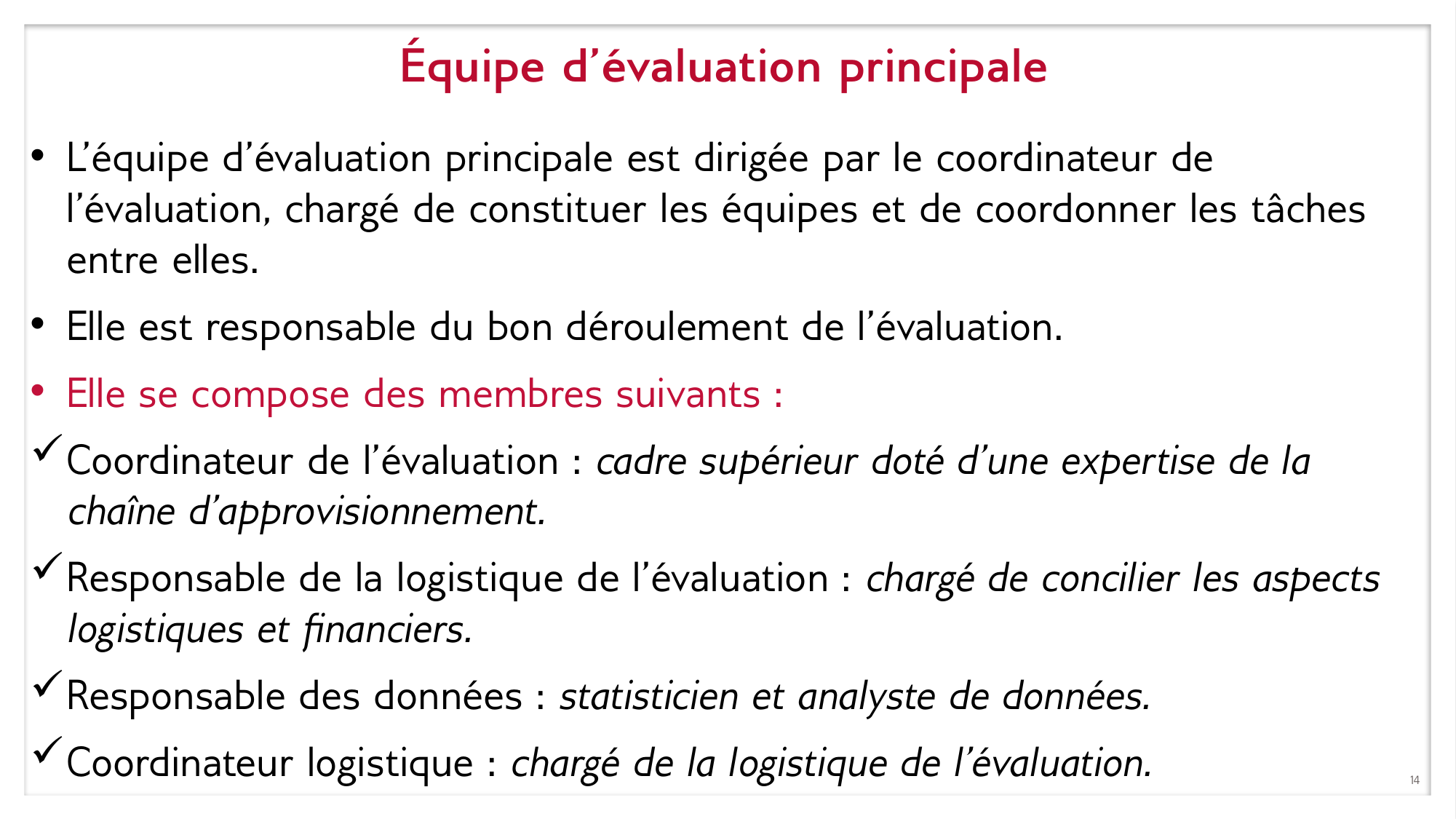

# Équipe d’évaluation principale
L’équipe d’évaluation principale est dirigée par le coordinateur de l’évaluation, chargé de constituer les équipes et de coordonner les tâches entre elles.
Elle est responsable du bon déroulement de l’évaluation.
Elle se compose des membres suivants :
Coordinateur de l’évaluation : cadre supérieur doté d’une expertise de la chaîne d’approvisionnement.
Responsable de la logistique de l’évaluation : chargé de concilier les aspects logistiques et financiers.
Responsable des données : statisticien et analyste de données.
Coordinateur logistique : chargé de la logistique de l’évaluation.

14